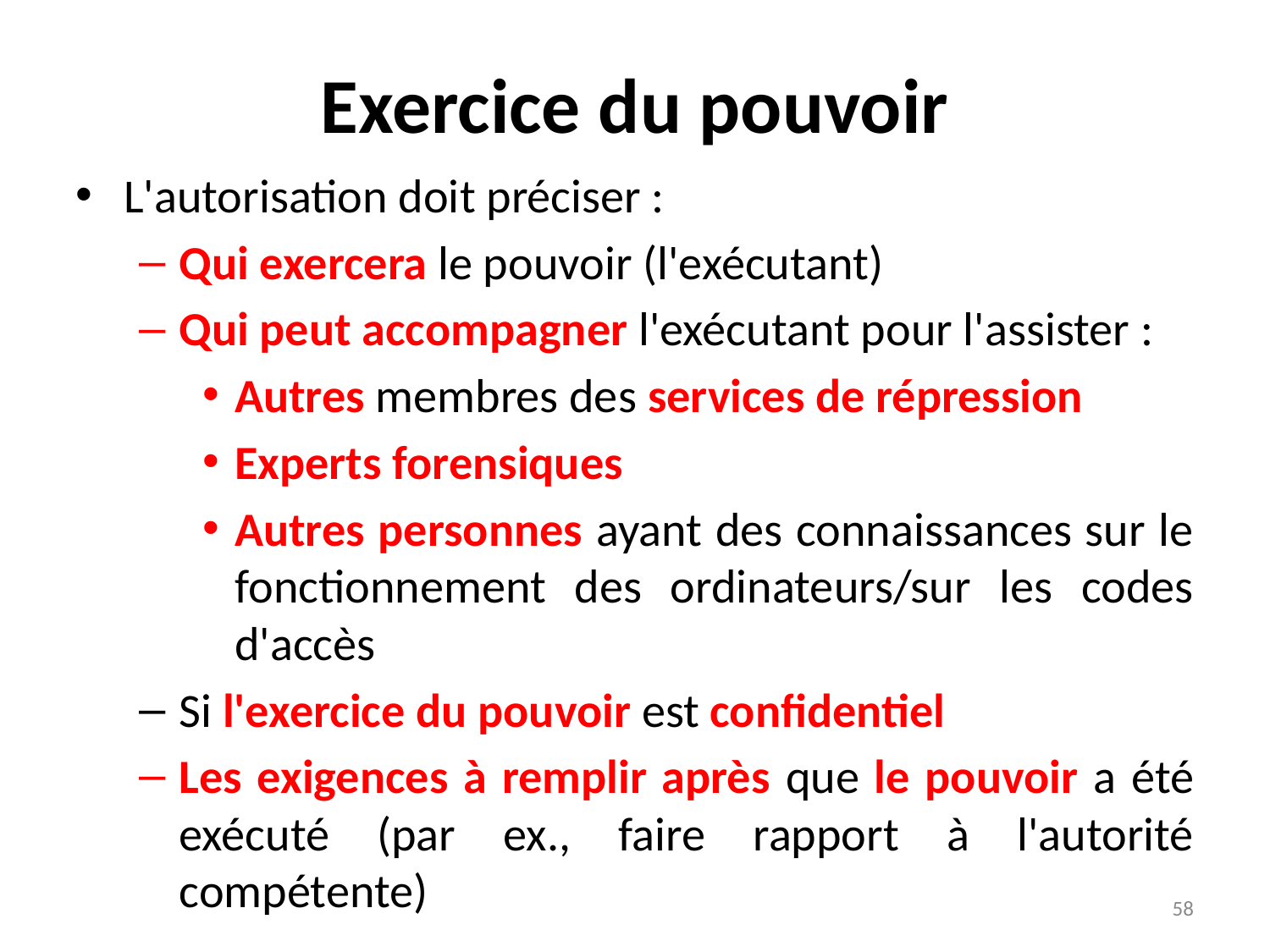

# Exercice du pouvoir
L'autorisation doit préciser :
Qui exercera le pouvoir (l'exécutant)
Qui peut accompagner l'exécutant pour l'assister :
Autres membres des services de répression
Experts forensiques
Autres personnes ayant des connaissances sur le fonctionnement des ordinateurs/sur les codes d'accès
Si l'exercice du pouvoir est confidentiel
Les exigences à remplir après que le pouvoir a été exécuté (par ex., faire rapport à l'autorité compétente)
58